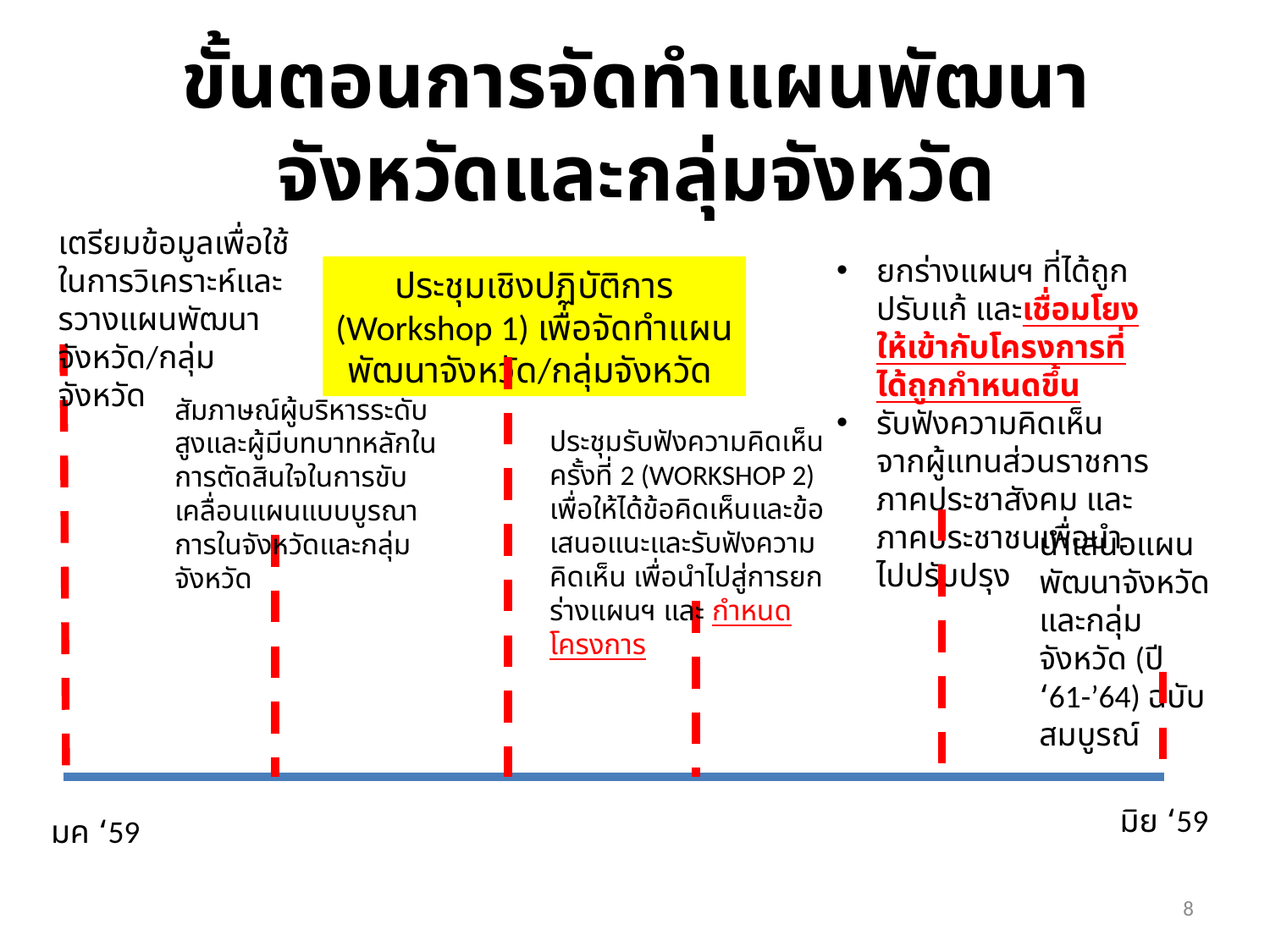

# ขั้นตอนการจัดทำแผนพัฒนาจังหวัดและกลุ่มจังหวัด
เตรียมข้อมูลเพื่อใช้ในการวิเคราะห์และรวางแผนพัฒนาจังหวัด/กลุ่มจังหวัด
ยกร่างแผนฯ ที่ได้ถูกปรับแก้ และเชื่อมโยงให้เข้ากับโครงการที่ได้ถูกกำหนดขึ้น
รับฟังความคิดเห็นจากผู้แทนส่วนราชการ ภาคประชาสังคม และภาคประชาชนเพื่อนำไปปรับปรุง
ประชุมเชิงปฏิบัติการ (Workshop 1) เพื่อจัดทำแผนพัฒนาจังหวัด/กลุ่มจังหวัด
สัมภาษณ์ผู้บริหารระดับสูงและผู้มีบทบาทหลักในการตัดสินใจในการขับเคลื่อนแผนแบบบูรณาการในจังหวัดและกลุ่มจังหวัด
ประชุมรับฟังความคิดเห็น ครั้งที่ 2 (WORKSHOP 2) เพื่อให้ได้ข้อคิดเห็นและข้อเสนอแนะและรับฟังความคิดเห็น เพื่อนำไปสู่การยกร่างแผนฯ และ กำหนดโครงการ
นำเสนอแผนพัฒนาจังหวัดและกลุ่มจังหวัด (ปี ‘61-’64) ฉบับสมบูรณ์
มิย ‘59
มค ‘59
8